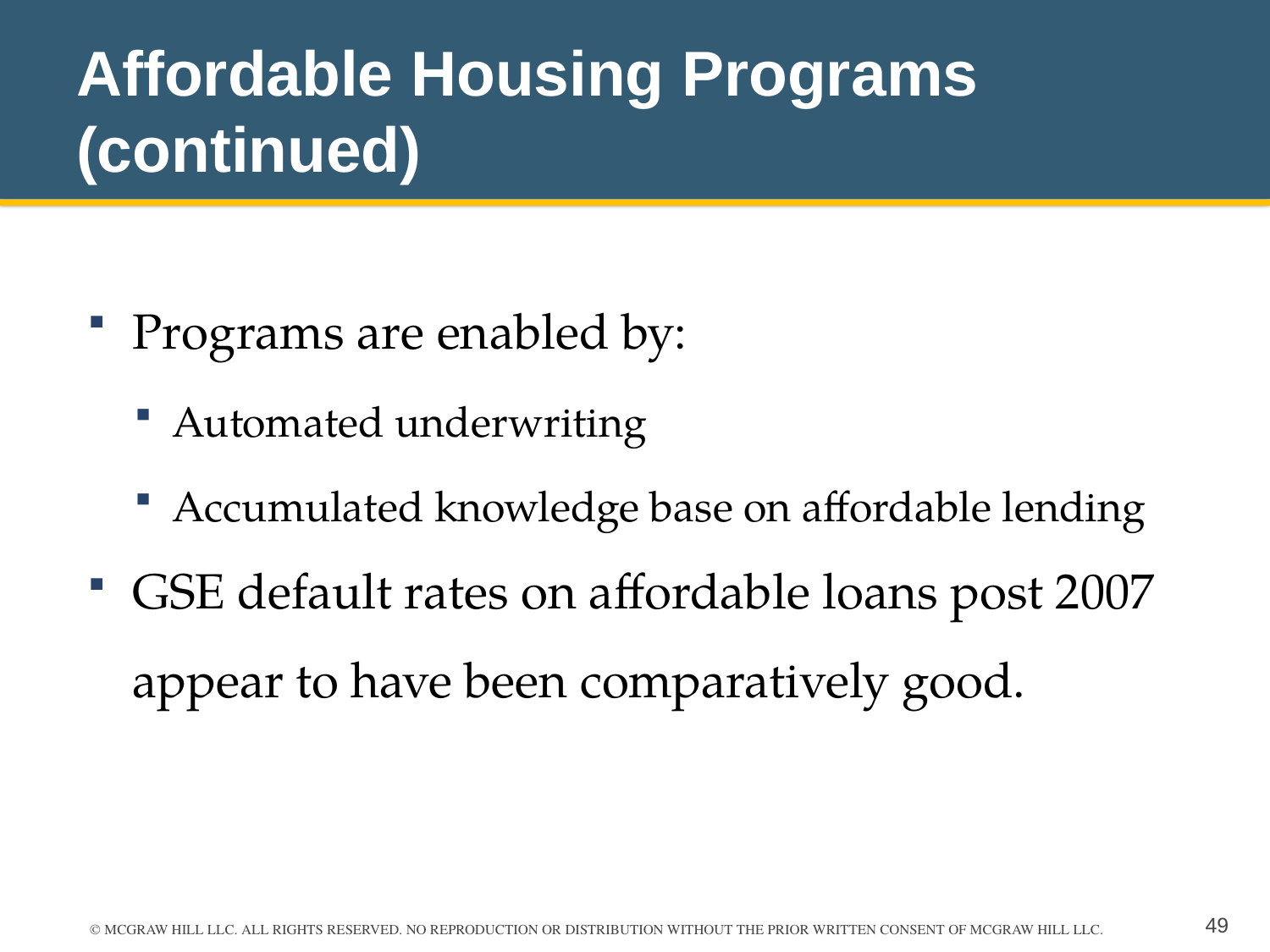

# Affordable Housing Programs (continued)
Programs are enabled by:
Automated underwriting
Accumulated knowledge base on affordable lending
GSE default rates on affordable loans post 2007 appear to have been comparatively good.

© MCGRAW HILL LLC. ALL RIGHTS RESERVED. NO REPRODUCTION OR DISTRIBUTION WITHOUT THE PRIOR WRITTEN CONSENT OF MCGRAW HILL LLC.
49